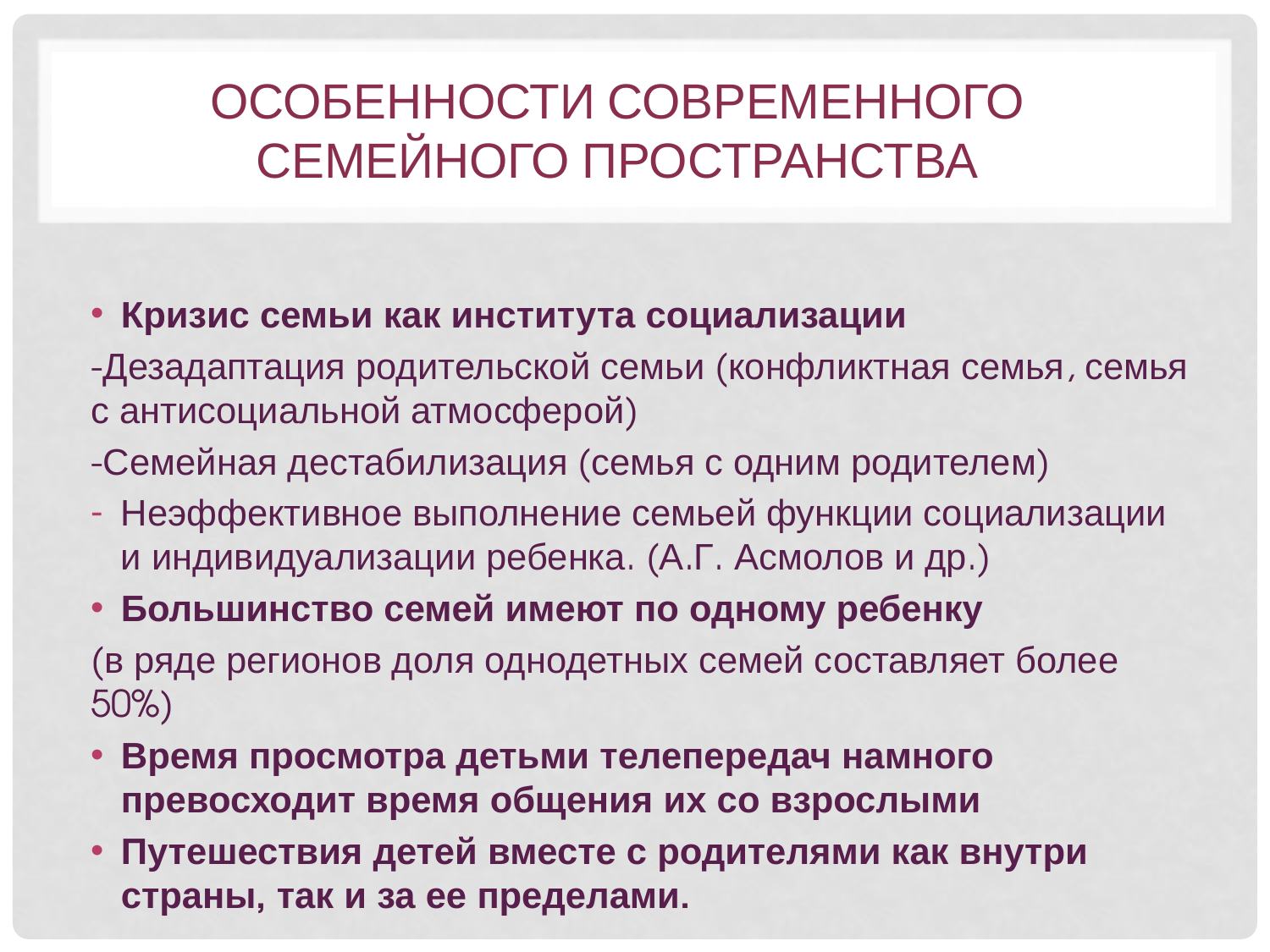

# Особенности современного Семейного пространства
Кризис семьи как института социализации
-Дезадаптация родительской семьи (конфликтная семья, семья с антисоциальной атмосферой)
-Семейная дестабилизация (семья с одним родителем)
Неэффективное выполнение семьей функции социализации и индивидуализации ребенка. (А.Г. Асмолов и др.)
Большинство семей имеют по одному ребенку
(в ряде регионов доля однодетных семей составляет более 50%)
Время просмотра детьми телепередач намного превосходит время общения их со взрослыми
Путешествия детей вместе с родителями как внутри страны, так и за ее пределами.